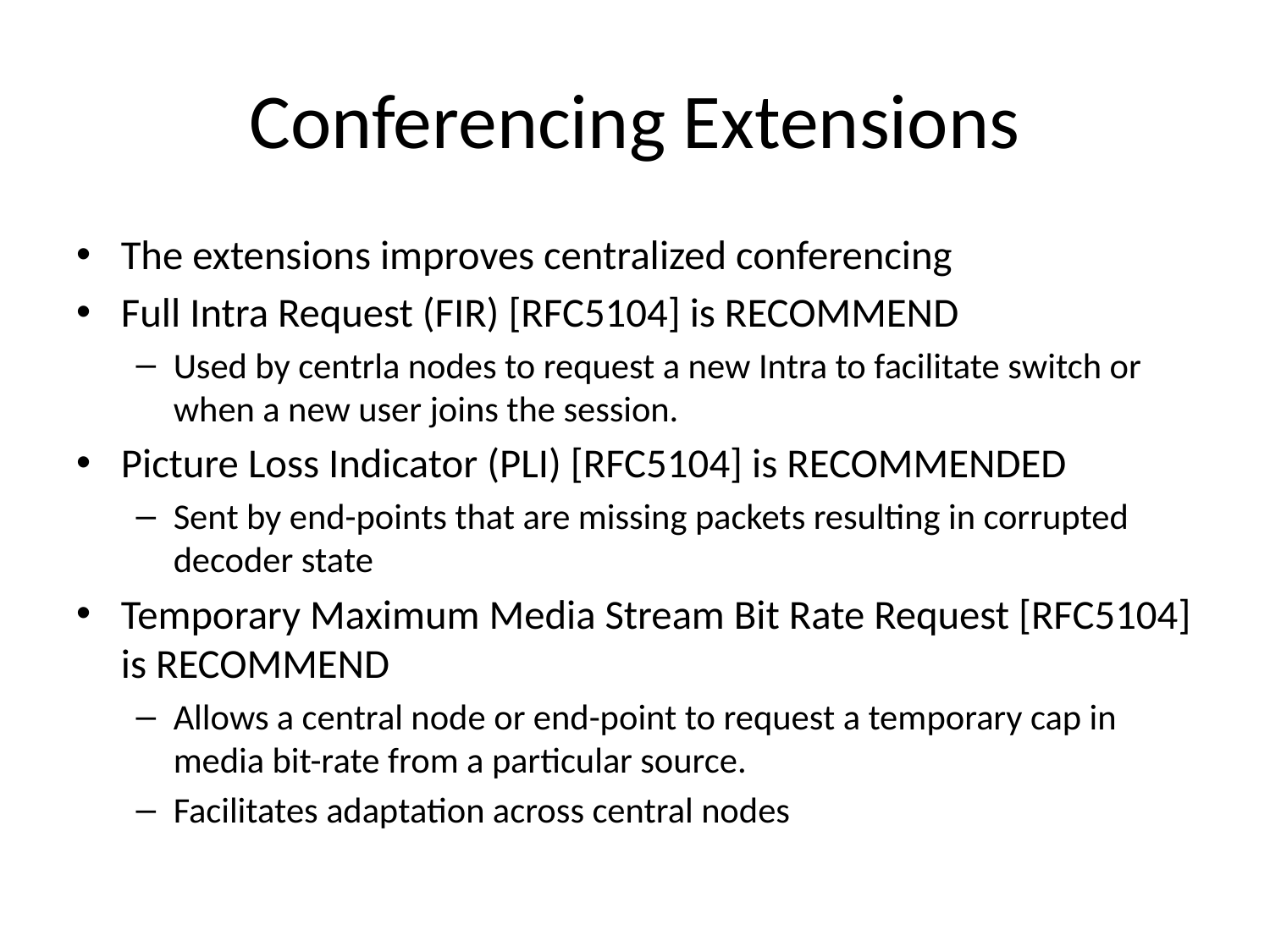

# Conferencing Extensions
The extensions improves centralized conferencing
Full Intra Request (FIR) [RFC5104] is RECOMMEND
Used by centrla nodes to request a new Intra to facilitate switch or when a new user joins the session.
Picture Loss Indicator (PLI) [RFC5104] is RECOMMENDED
Sent by end-points that are missing packets resulting in corrupted decoder state
Temporary Maximum Media Stream Bit Rate Request [RFC5104] is RECOMMEND
Allows a central node or end-point to request a temporary cap in media bit-rate from a particular source.
Facilitates adaptation across central nodes